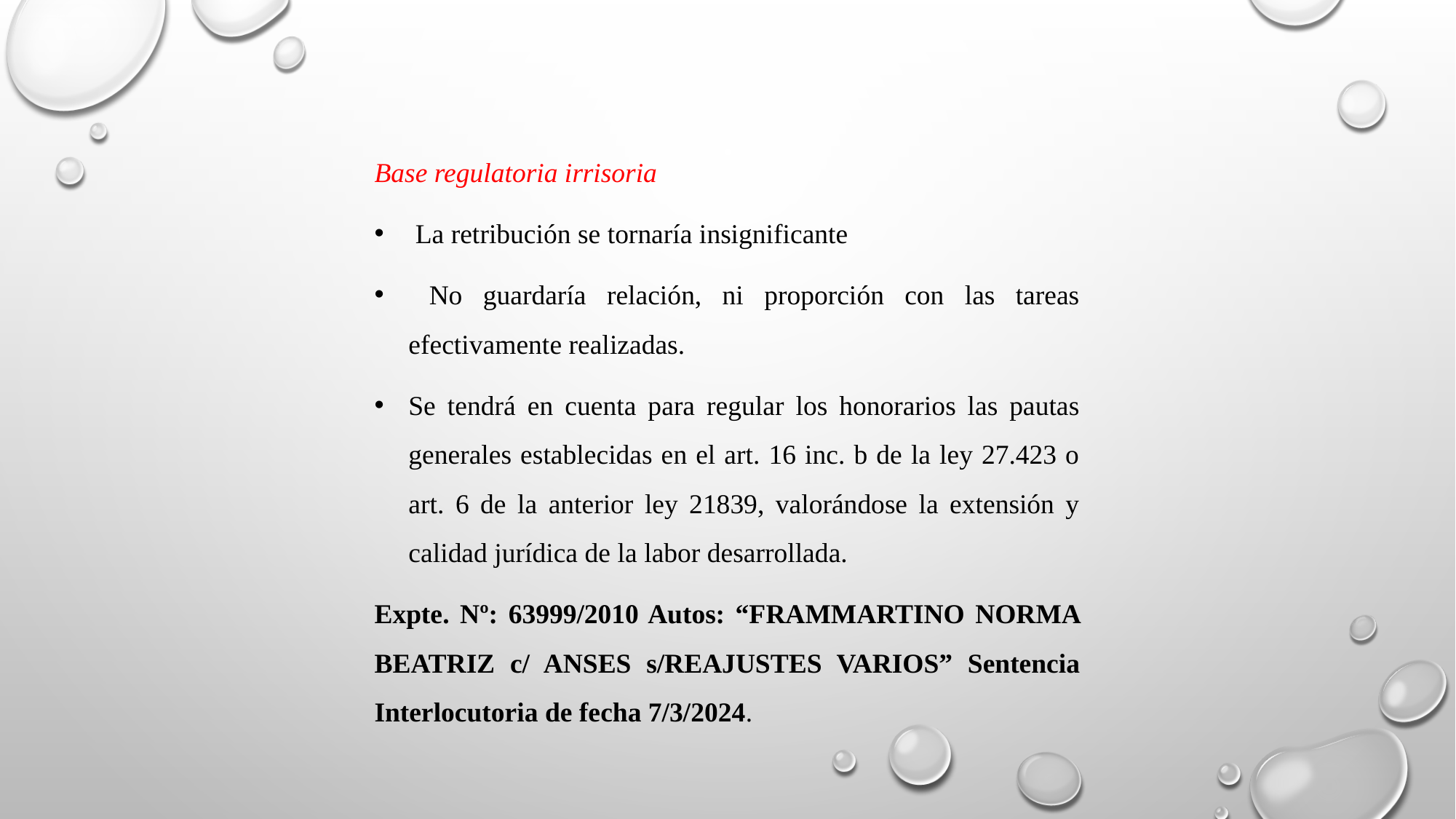

Base regulatoria irrisoria
 La retribución se tornaría insignificante
 No guardaría relación, ni proporción con las tareas efectivamente realizadas.
Se tendrá en cuenta para regular los honorarios las pautas generales establecidas en el art. 16 inc. b de la ley 27.423 o art. 6 de la anterior ley 21839, valorándose la extensión y calidad jurídica de la labor desarrollada.
Expte. Nº: 63999/2010 Autos: “FRAMMARTINO NORMA BEATRIZ c/ ANSES s/REAJUSTES VARIOS” Sentencia Interlocutoria de fecha 7/3/2024.